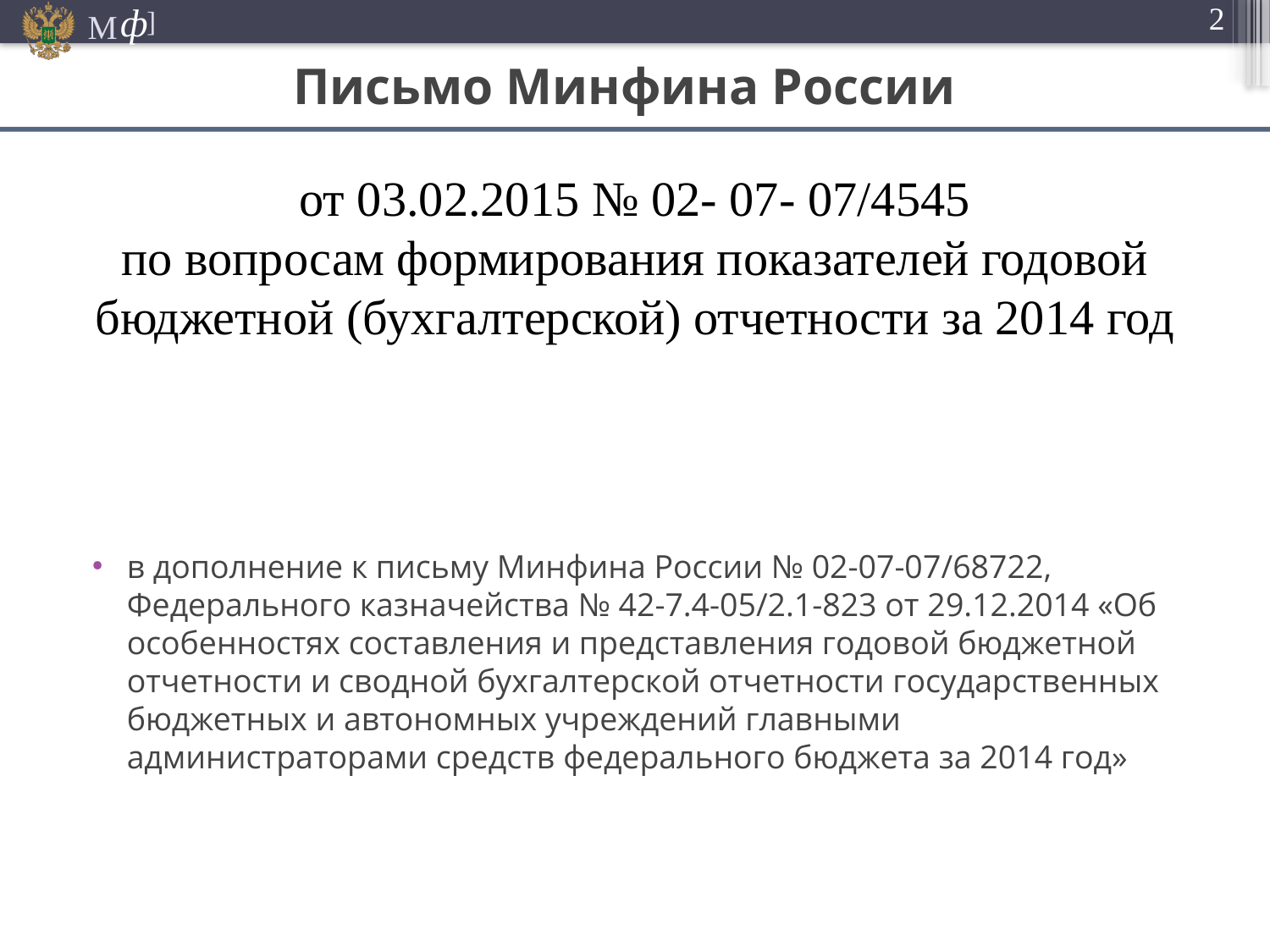

Письмо Минфина России

# от 03.02.2015 № 02- 07- 07/4545 по вопросам формирования показателей годовой бюджетной (бухгалтерской) отчетности за 2014 год

в дополнение к письму Минфина России № 02-07-07/68722, Федерального казначейства № 42-7.4-05/2.1-823 от 29.12.2014 «Об особенностях составления и представления годовой бюджетной отчетности и сводной бухгалтерской отчетности государственных бюджетных и автономных учреждений главными администраторами средств федерального бюджета за 2014 год»